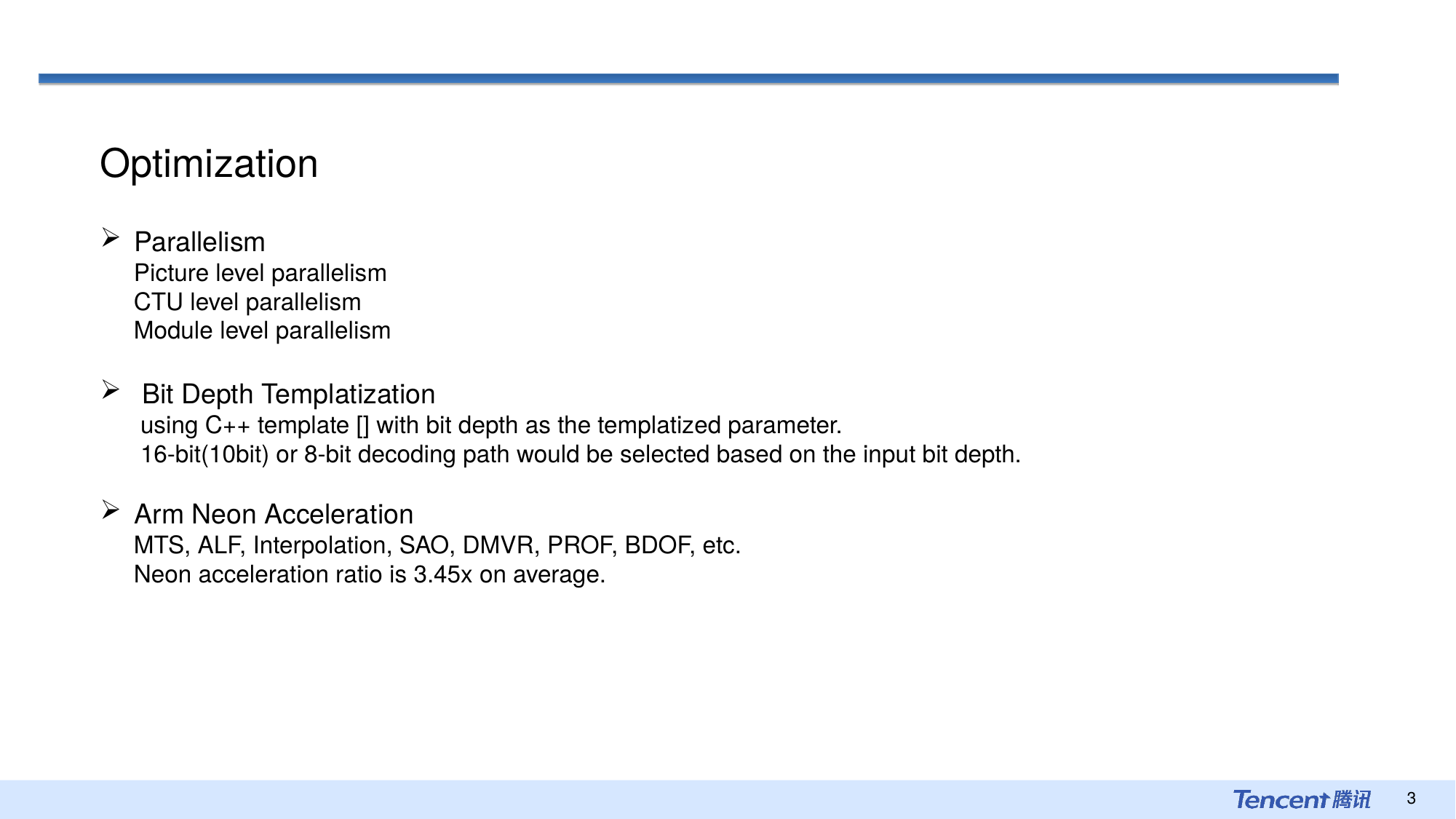

Optimization

Parallelism
     Picture level parallelism
     CTU level parallelism
     Module level parallelism

 Bit Depth Templatization
      using C++ template [] with bit depth as the templatized parameter.
      16-bit(10bit) or 8-bit decoding path would be selected based on the input bit depth.

Arm Neon Acceleration
     MTS, ALF, Interpolation, SAO, DMVR, PROF, BDOF, etc.
     Neon acceleration ratio is 3.45x on average.